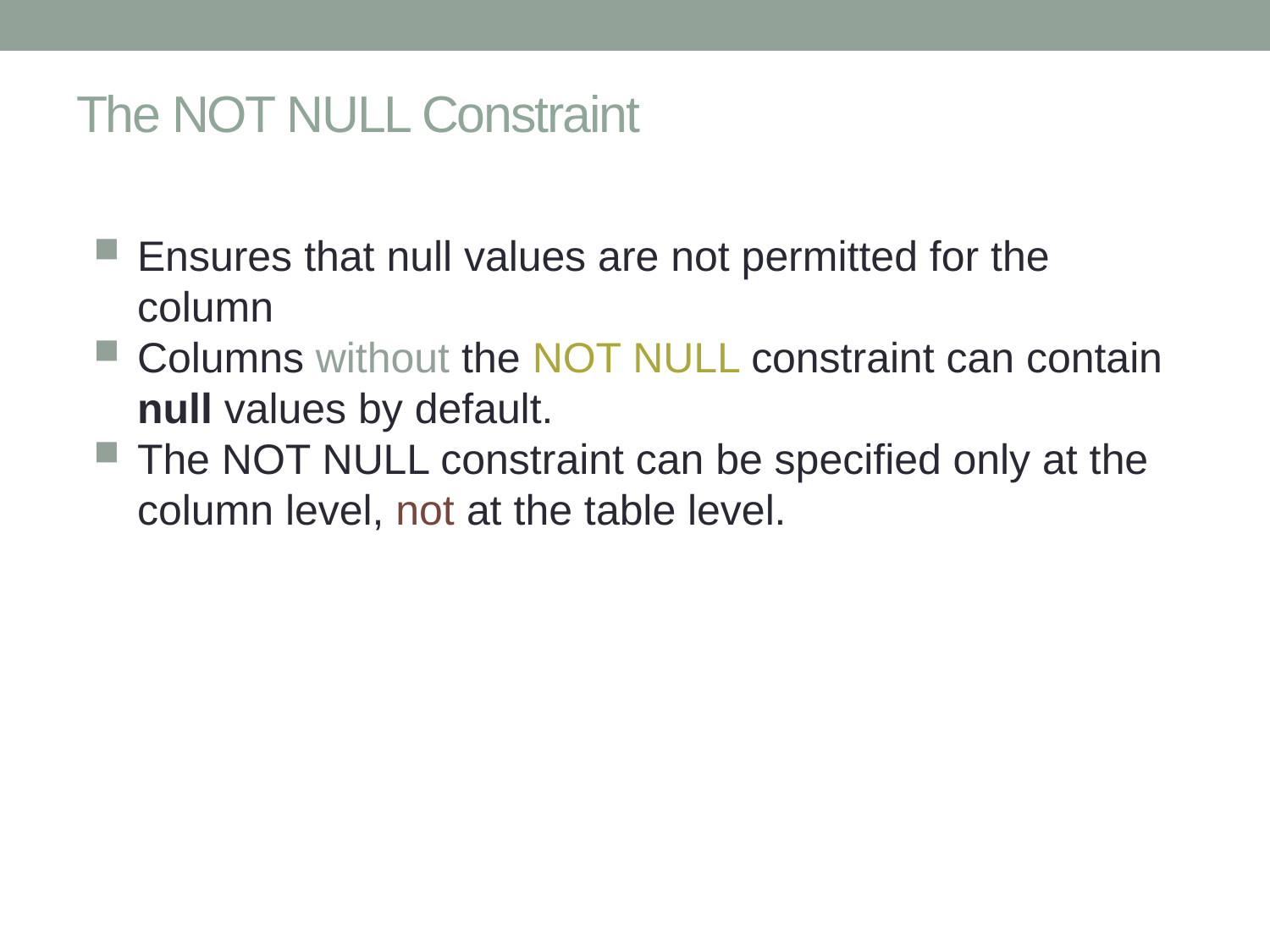

# The NOT NULL Constraint
Ensures that null values are not permitted for the column
Columns without the NOT NULL constraint can contain null values by default.
The NOT NULL constraint can be specified only at the column level, not at the table level.